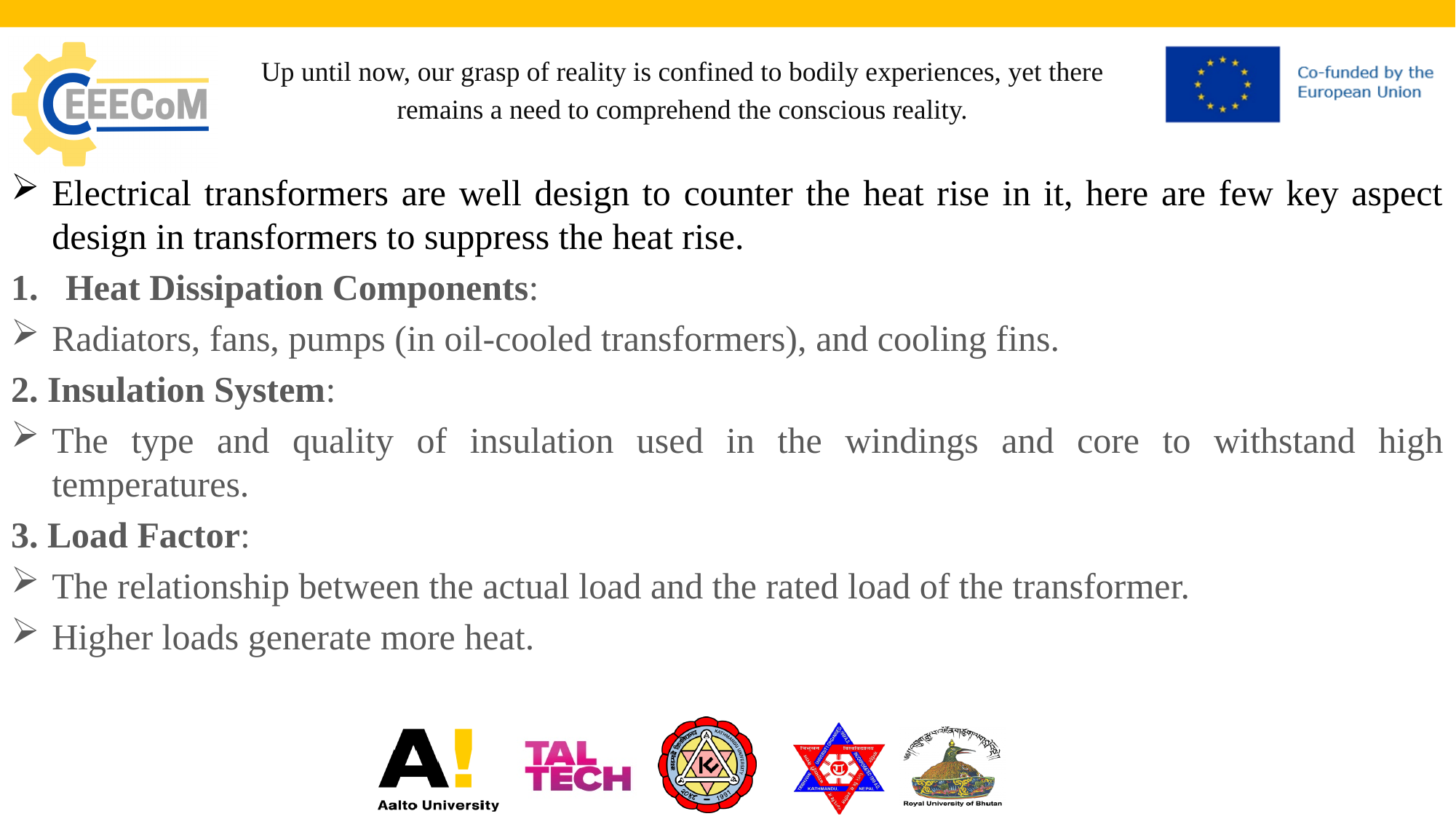

# Up until now, our grasp of reality is confined to bodily experiences, yet there remains a need to comprehend the conscious reality.
Electrical transformers are well design to counter the heat rise in it, here are few key aspect design in transformers to suppress the heat rise.
Heat Dissipation Components:
Radiators, fans, pumps (in oil-cooled transformers), and cooling fins.
2. Insulation System:
The type and quality of insulation used in the windings and core to withstand high temperatures.
3. Load Factor:
The relationship between the actual load and the rated load of the transformer.
Higher loads generate more heat.